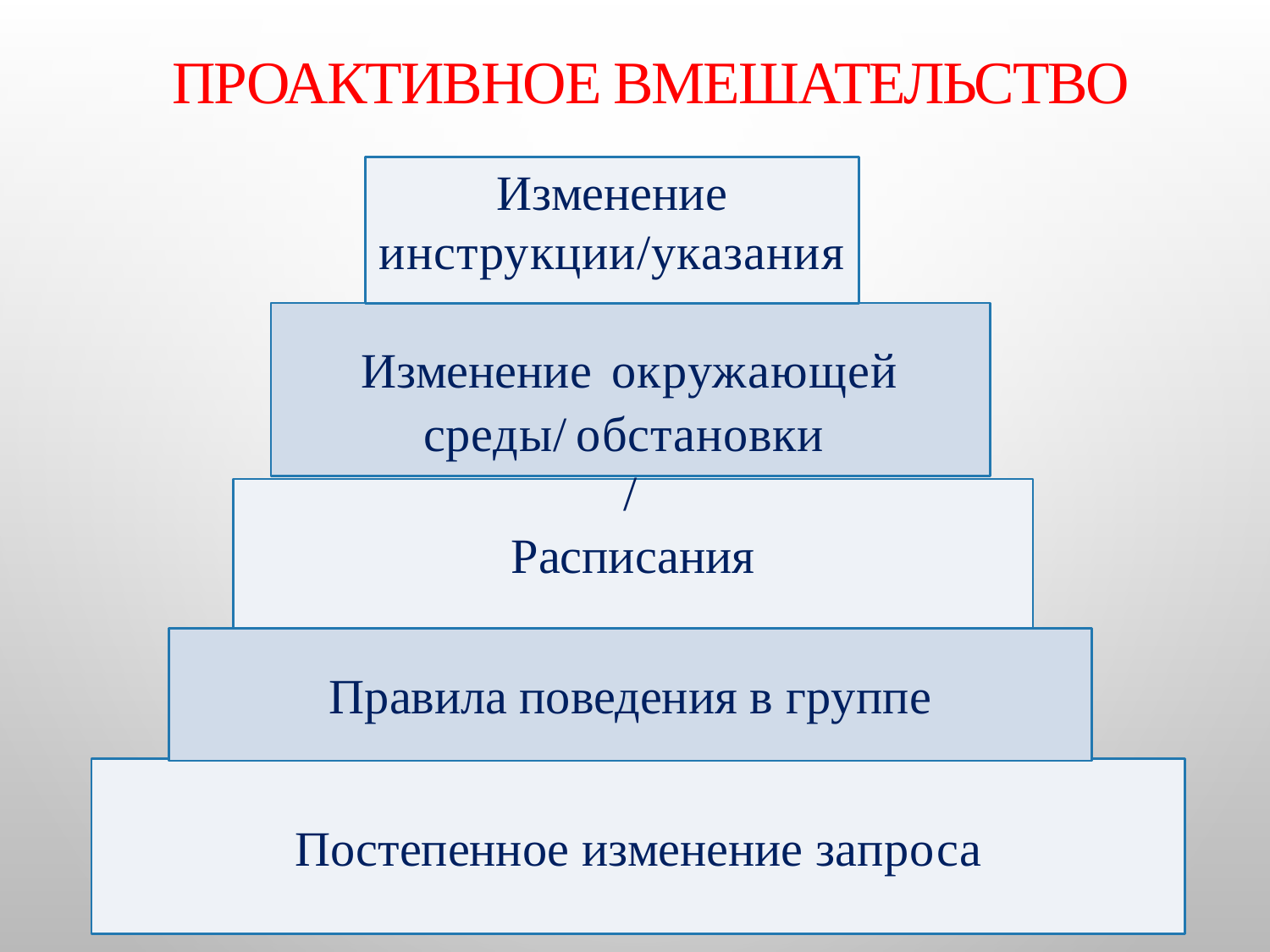

# Проактивное вмешательство

Изменение инструкции/указания

Изменение окружающей среды/    обстановки
/

Расписания

Правила поведения в группе

Постепенное изменение запроса